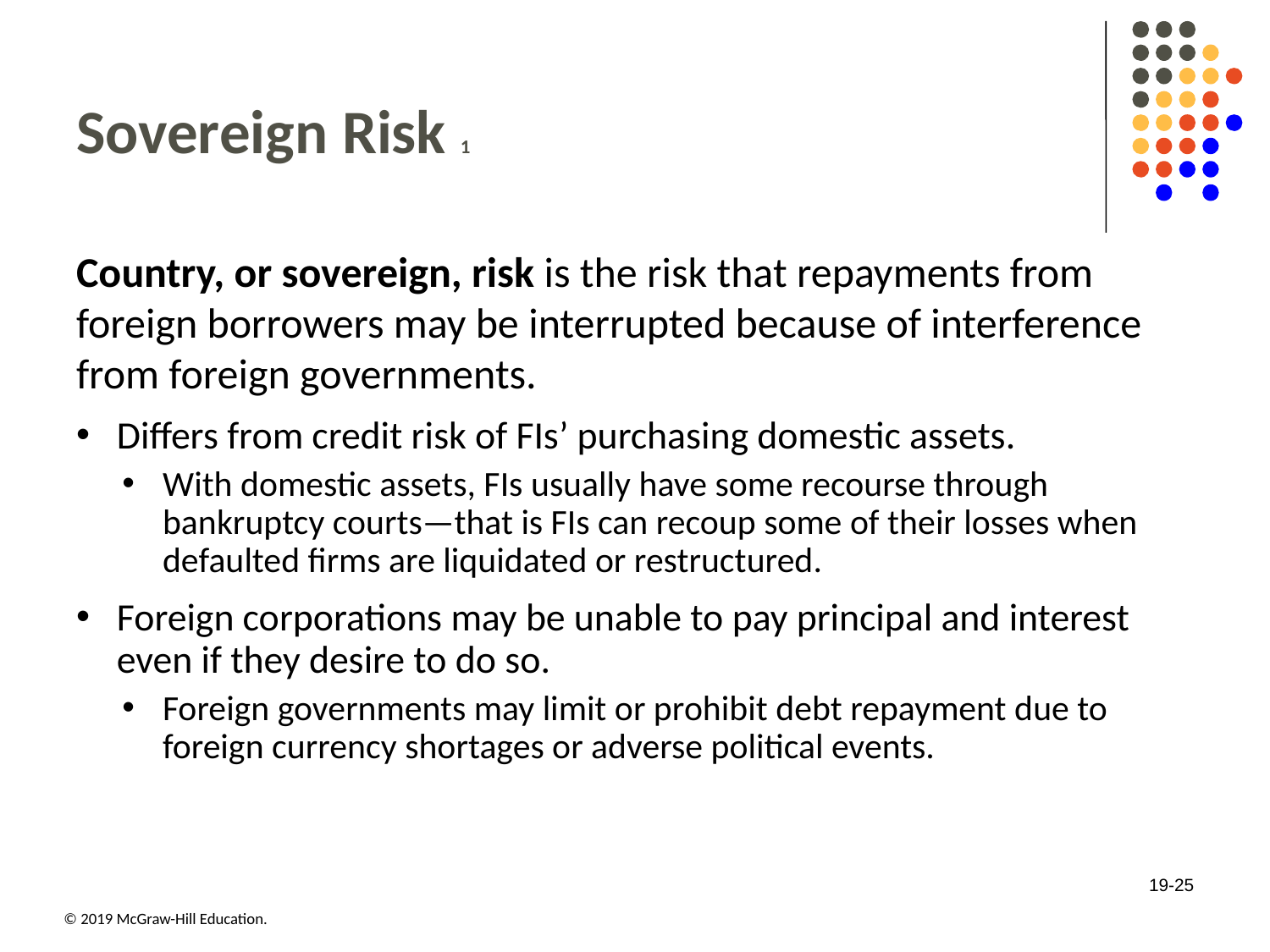

# Sovereign Risk 1
Country, or sovereign, risk is the risk that repayments from foreign borrowers may be interrupted because of interference from foreign governments.
Differs from credit risk of FIs’ purchasing domestic assets.
With domestic assets, FIs usually have some recourse through bankruptcy courts—that is FIs can recoup some of their losses when defaulted firms are liquidated or restructured.
Foreign corporations may be unable to pay principal and interest even if they desire to do so.
Foreign governments may limit or prohibit debt repayment due to foreign currency shortages or adverse political events.
19-25